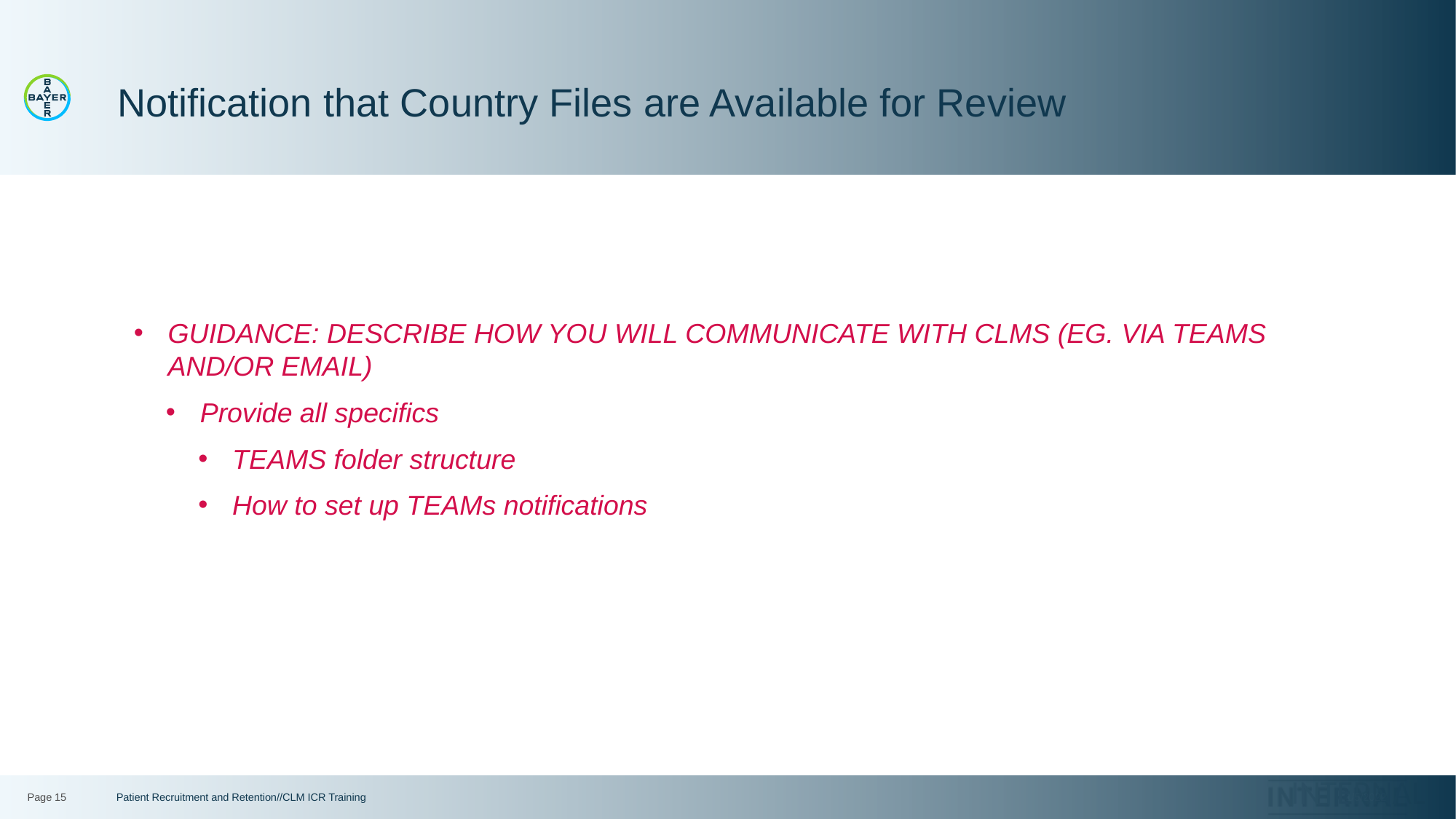

# Notification that Country Files are Available for Review

GUIDANCE: DESCRIBE HOW YOU WILL COMMUNICATE WITH CLMS (EG. VIA TEAMS AND/OR EMAIL)
Provide all specifics
TEAMS folder structure
How to set up TEAMs notifications
Page 15
Patient Recruitment and Retention//CLM ICR Training
1/5/2022